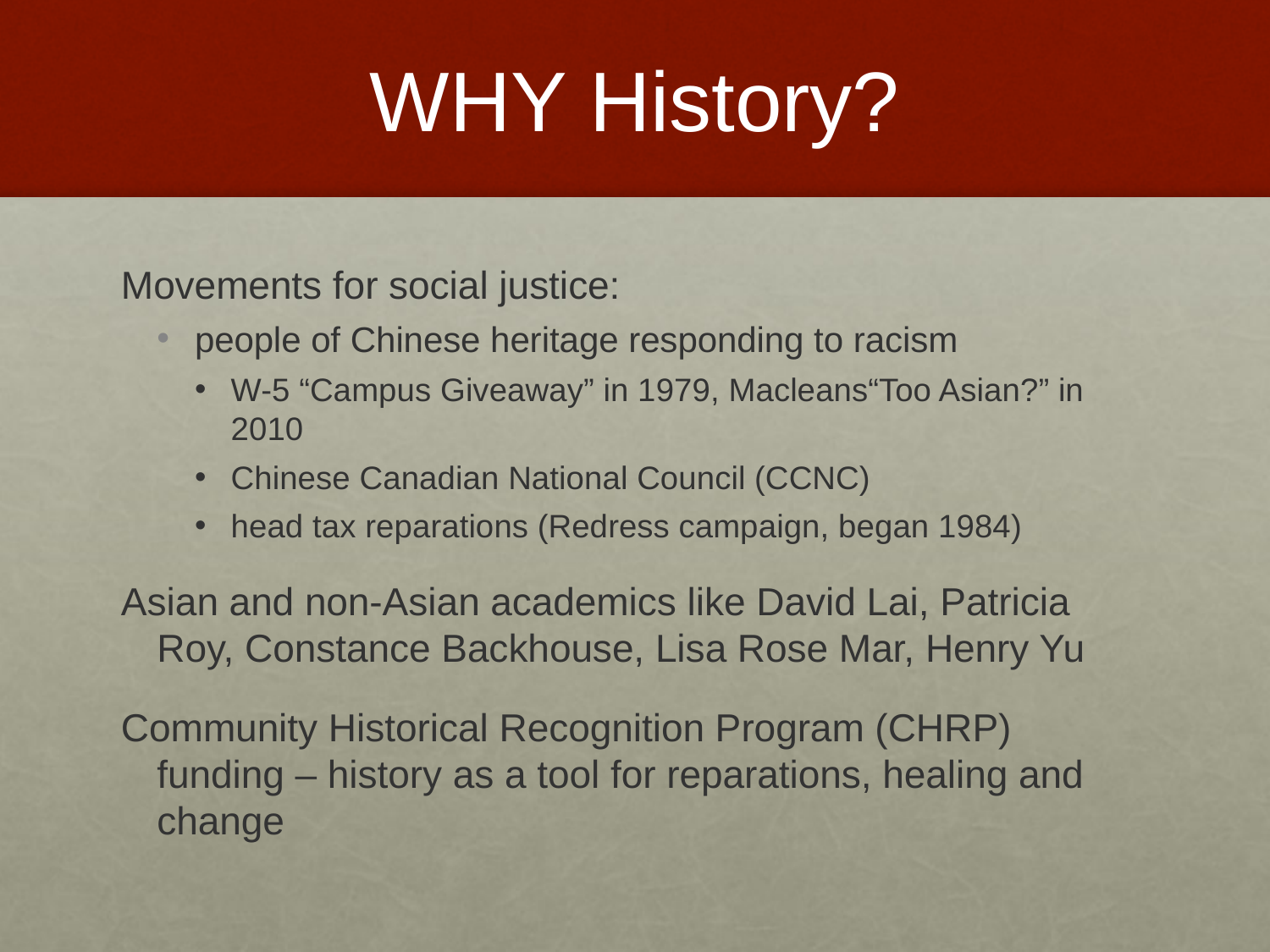

# WHY History?
Movements for social justice:
people of Chinese heritage responding to racism
W-5 “Campus Giveaway” in 1979, Macleans“Too Asian?” in 2010
Chinese Canadian National Council (CCNC)
head tax reparations (Redress campaign, began 1984)
Asian and non-Asian academics like David Lai, Patricia Roy, Constance Backhouse, Lisa Rose Mar, Henry Yu
Community Historical Recognition Program (CHRP) funding – history as a tool for reparations, healing and change